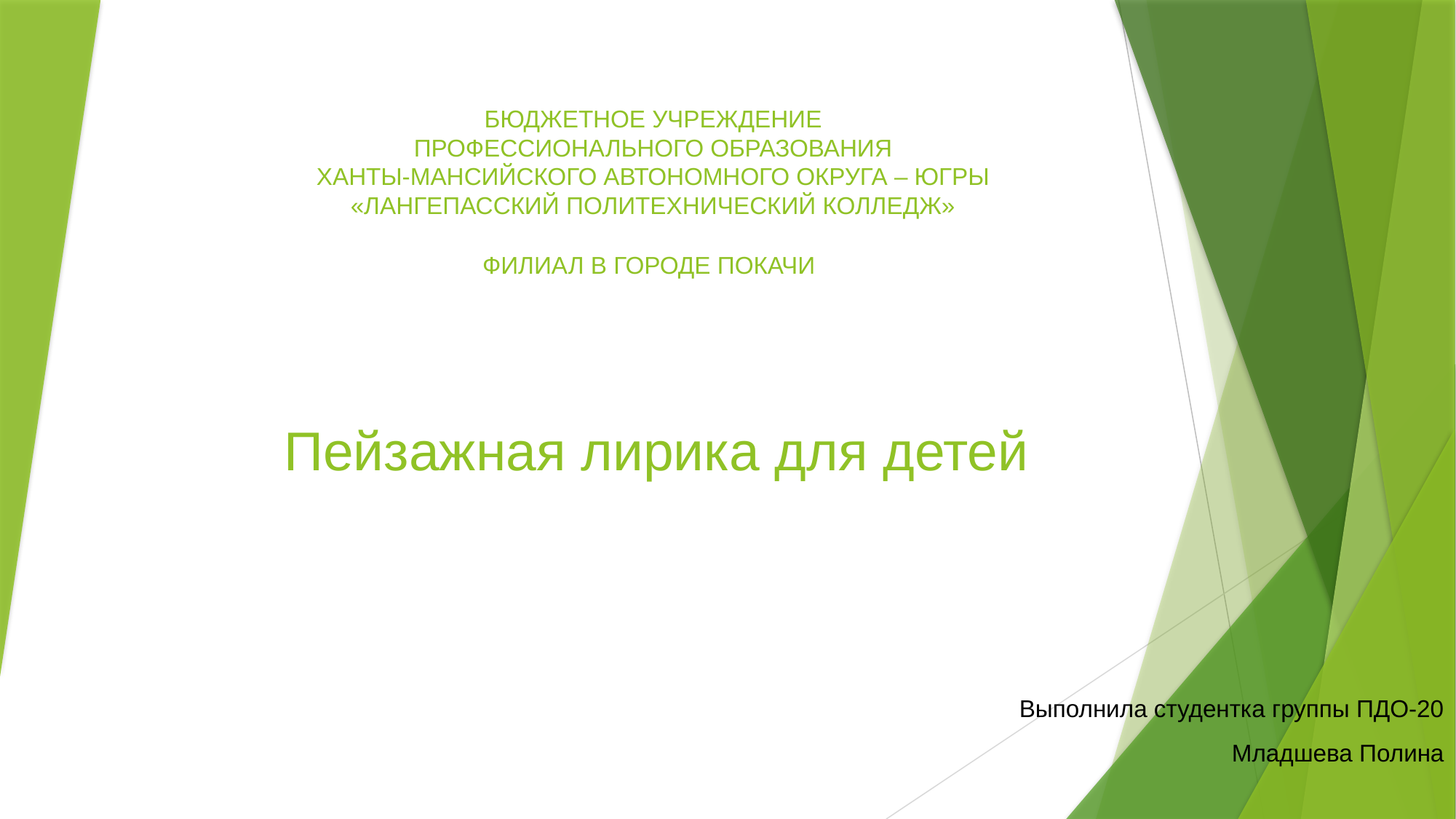

# БЮДЖЕТНОЕ УЧРЕЖДЕНИЕ  ПРОФЕССИОНАЛЬНОГО ОБРАЗОВАНИЯ  ХАНТЫ-МАНСИЙСКОГО АВТОНОМНОГО ОКРУГА – ЮГРЫ  «ЛАНГЕПАССКИЙ ПОЛИТЕХНИЧЕСКИЙ КОЛЛЕДЖ»  ФИЛИАЛ В ГОРОДЕ ПОКАЧИ  Пейзажная лирика для детей
Выполнила студентка группы ПДО-20
Младшева Полина